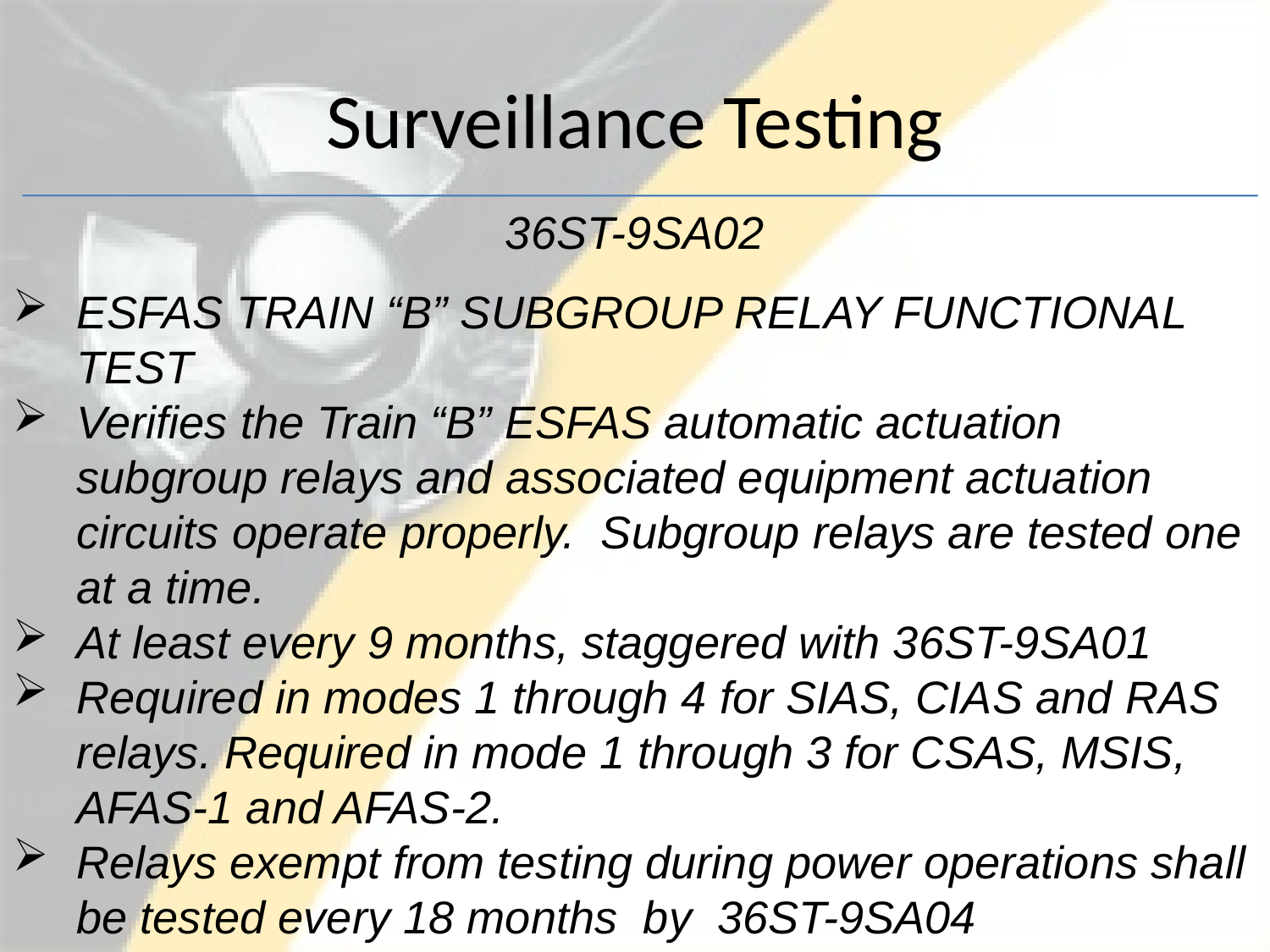

# Surveillance Testing

36ST-9SA02

ESFAS TRAIN “B” SUBGROUP RELAY FUNCTIONAL TEST
Verifies the Train “B” ESFAS automatic actuation subgroup relays and associated equipment actuation circuits operate properly.  Subgroup relays are tested one at a time.
At least every 9 months, staggered with 36ST-9SA01
Required in modes 1 through 4 for SIAS, CIAS and RAS relays. Required in mode 1 through 3 for CSAS, MSIS, AFAS-1 and AFAS-2.
Relays exempt from testing during power operations shall be tested every 18 months  by  36ST-9SA04